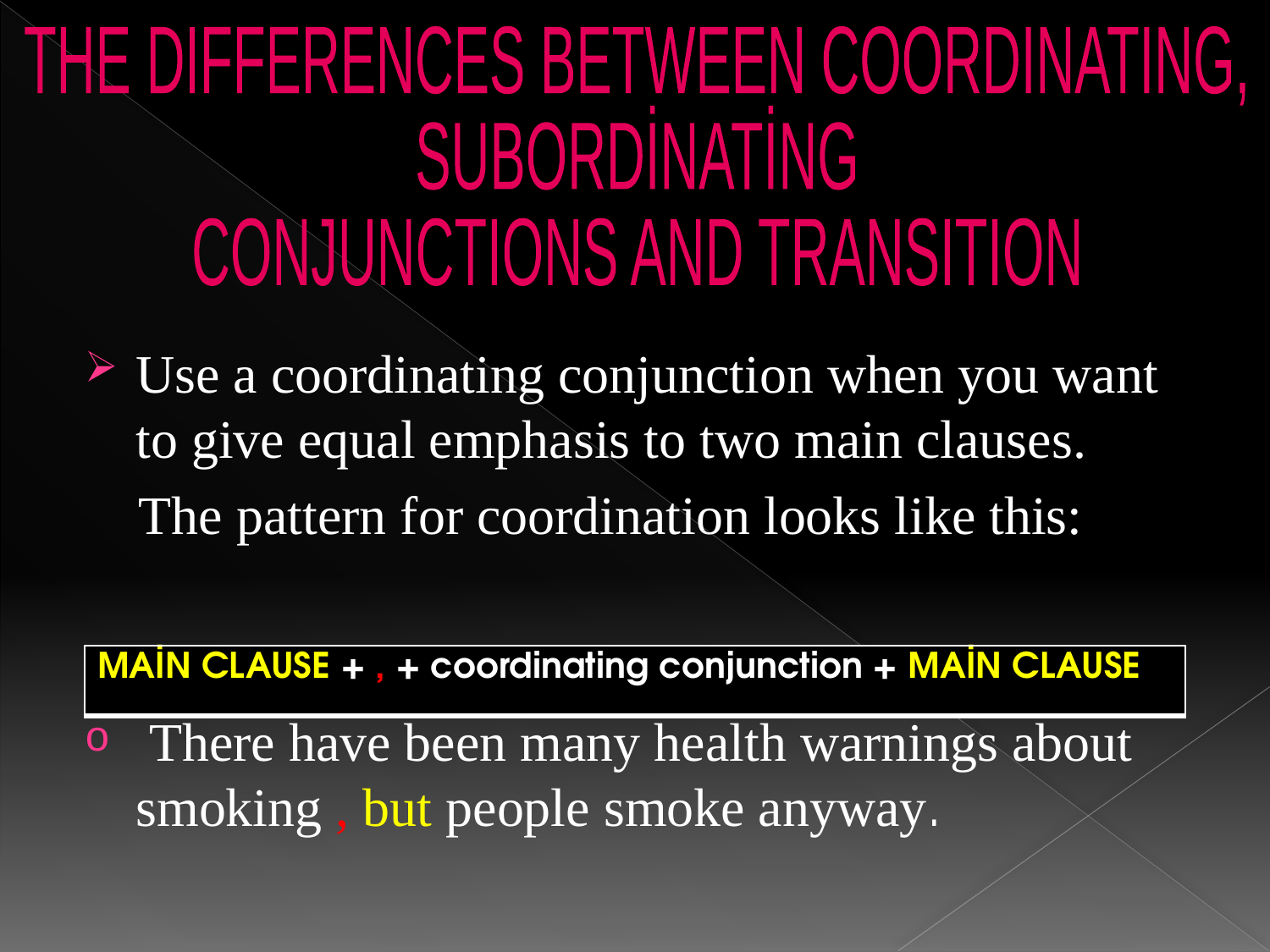

THE DIFFERENCES BETWEEN COORDINATING,
SUBORDİNATİNG
CONJUNCTIONS AND TRANSITION

Use a coordinating conjunction when you want to give equal emphasis to two main clauses.
    The pattern for coordination looks like this:

 There have been many health warnings about smoking , but people smoke anyway.

| MAİN CLAUSE + , + coordinating conjunction + MAİN CLAUSE |
| --- |